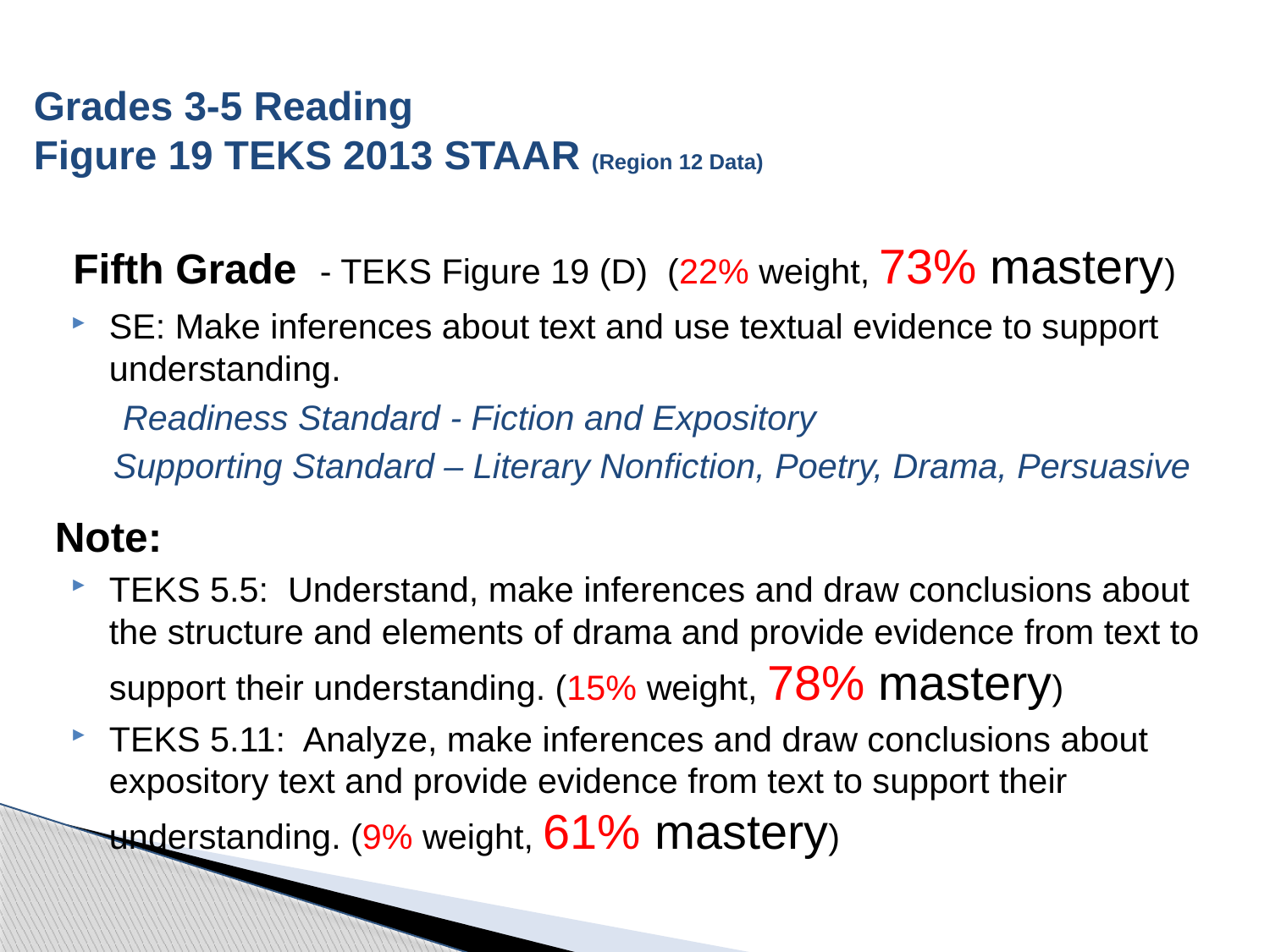

# Grades 3-5 Reading Figure 19 TEKS 2013 STAAR (Region 12 Data)
 Fifth Grade  - TEKS Figure 19 (D)  (22% weight, 73% mastery)
SE: Make inferences about text and use textual evidence to support understanding.
       Readiness Standard - Fiction and Expository
      Supporting Standard – Literary Nonfiction, Poetry, Drama, Persuasive

Note:
TEKS 5.5:  Understand, make inferences and draw conclusions about the structure and elements of drama and provide evidence from text to support their understanding. (15% weight, 78% mastery)
TEKS 5.11:  Analyze, make inferences and draw conclusions about expository text and provide evidence from text to support their understanding. (9% weight, 61% mastery)